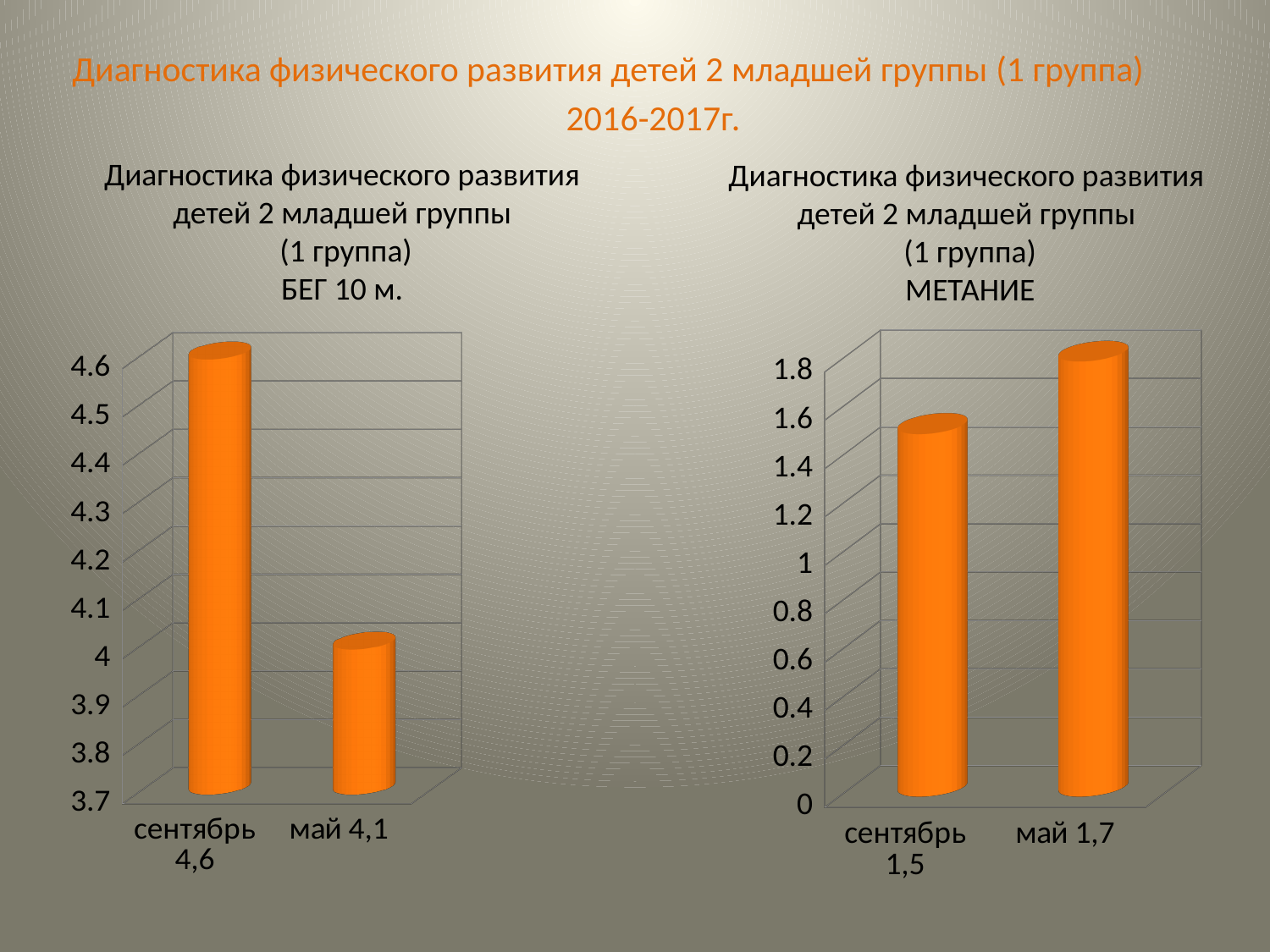

Диагностика физического развития детей 2 младшей группы (1 группа)
2016-2017г.
Диагностика физического развития
детей 2 младшей группы
(1 группа)
МЕТАНИЕ
# Диагностика физического развития детей 2 младшей группы (1 группа) БЕГ 10 м.

[unsupported chart]

[unsupported chart]